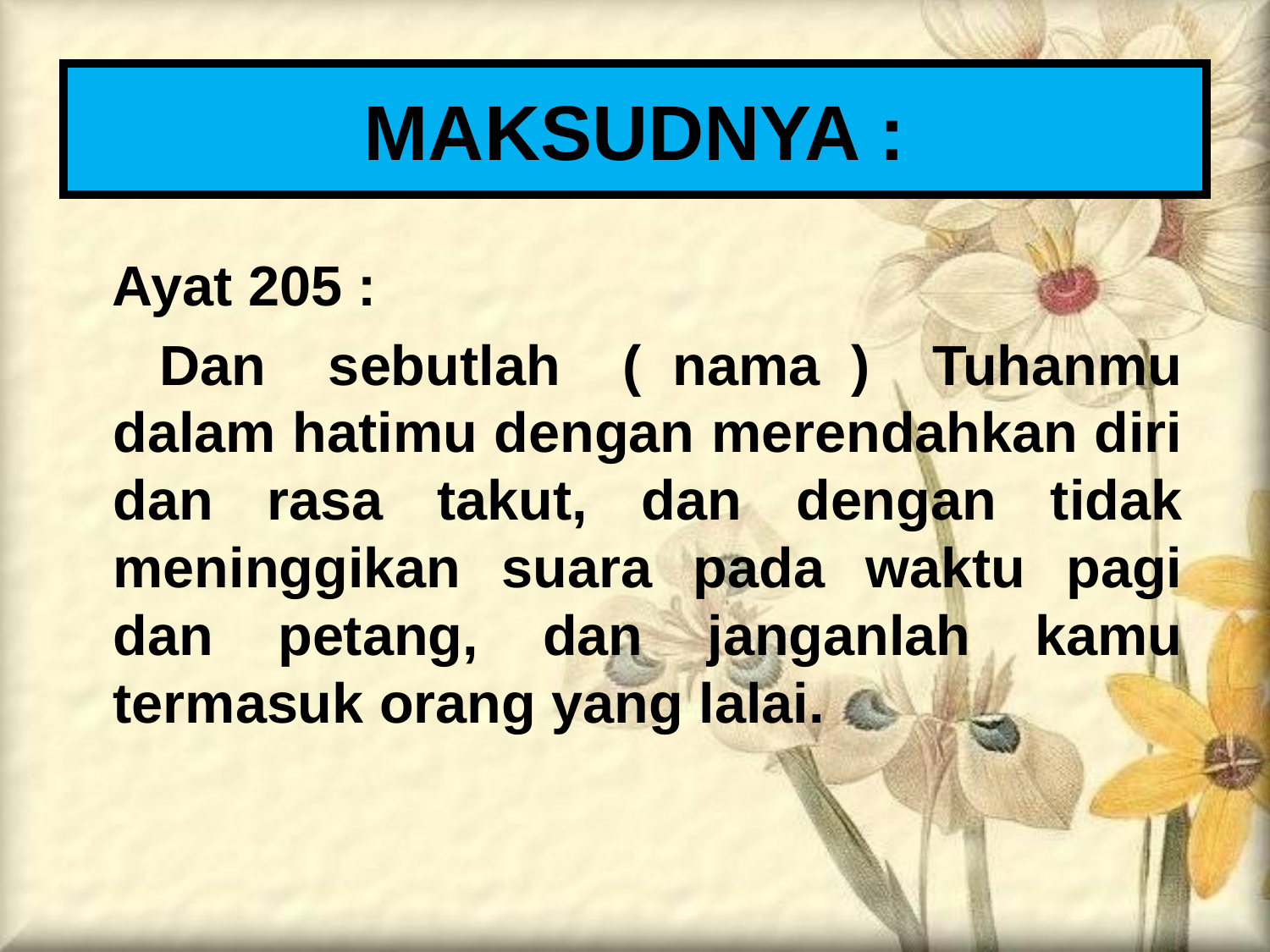

MAKSUDNYA :
   Ayat 205 :
   Dan  sebutlah  ( nama )  Tuhanmu dalam hatimu dengan merendahkan diri dan rasa takut, dan dengan tidak meninggikan suara pada waktu pagi dan petang, dan janganlah kamu termasuk orang yang lalai.